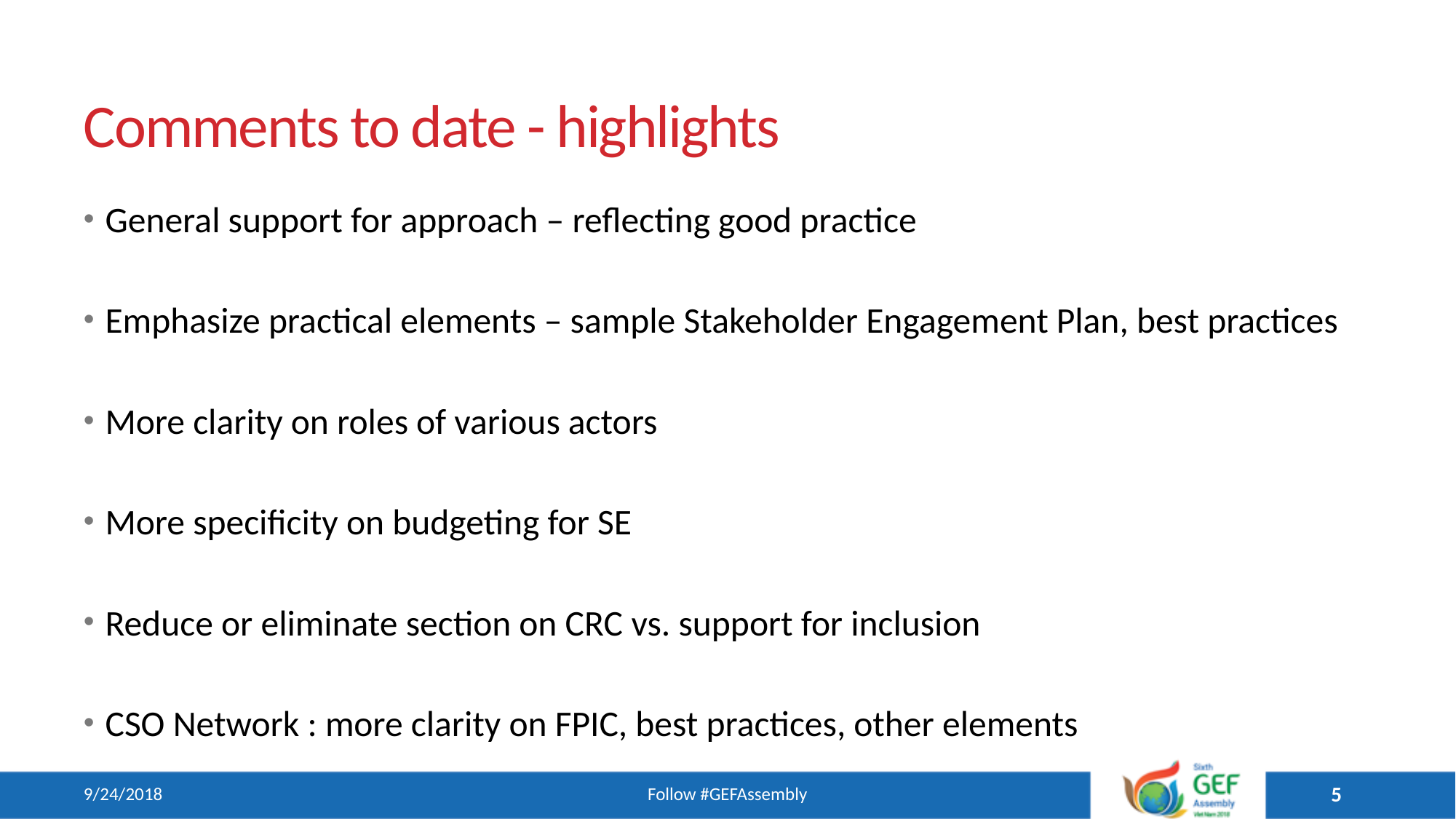

# Comments to date - highlights
General support for approach – reflecting good practice

Emphasize practical elements – sample Stakeholder Engagement Plan, best practices

More clarity on roles of various actors

More specificity on budgeting for SE

Reduce or eliminate section on CRC vs. support for inclusion

CSO Network : more clarity on FPIC, best practices, other elements